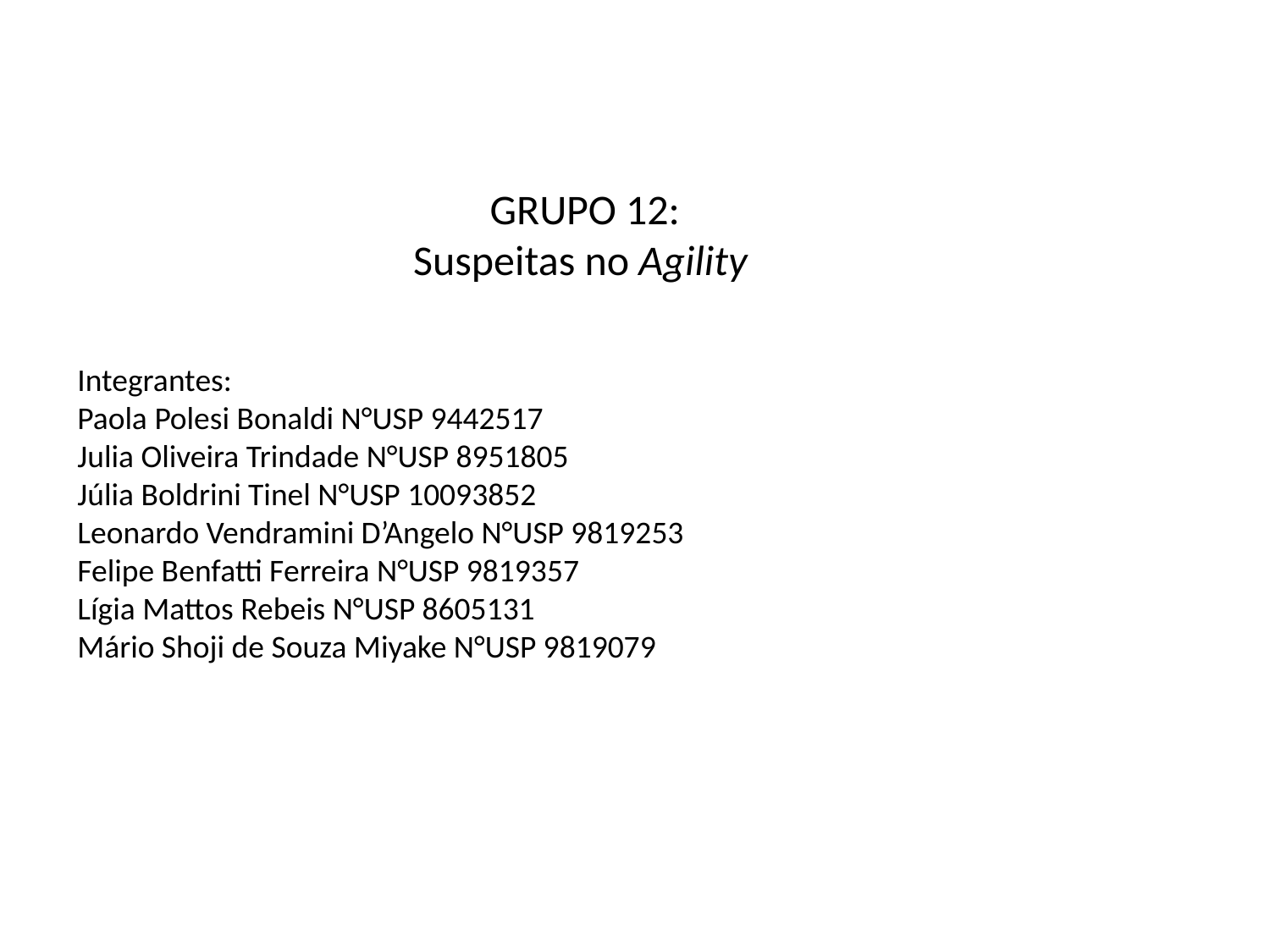

GRUPO 12:
Suspeitas no Agility

Integrantes:
Paola Polesi Bonaldi N°USP 9442517
Julia Oliveira Trindade N°USP 8951805
Júlia Boldrini Tinel N°USP 10093852
Leonardo Vendramini D’Angelo N°USP 9819253
Felipe Benfatti Ferreira N°USP 9819357
Lígia Mattos Rebeis N°USP 8605131
Mário Shoji de Souza Miyake N°USP 9819079